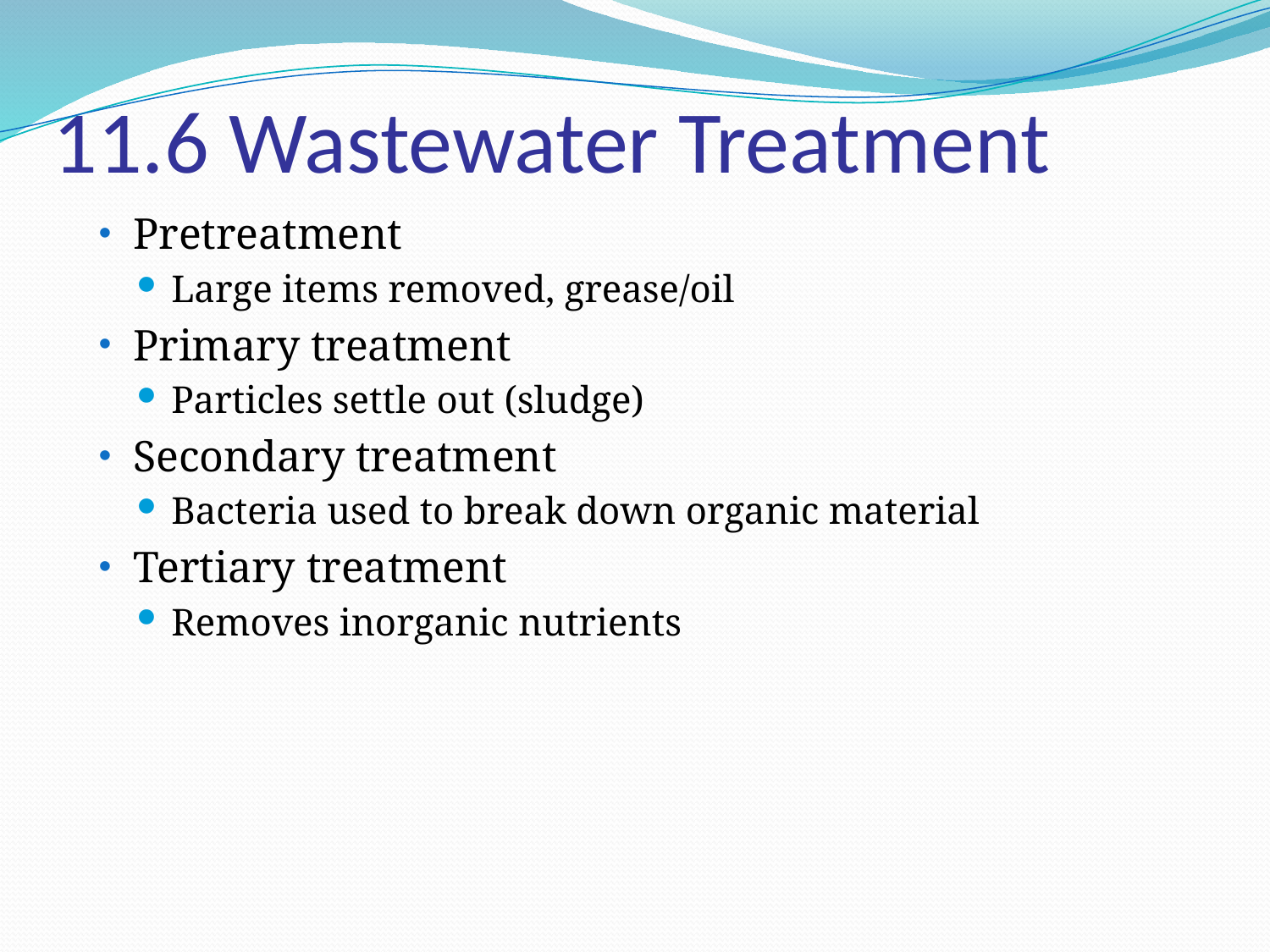

# 11.6 Wastewater Treatment
Pretreatment
Large items removed, grease/oil
Primary treatment
Particles settle out (sludge)
Secondary treatment
Bacteria used to break down organic material
Tertiary treatment
Removes inorganic nutrients